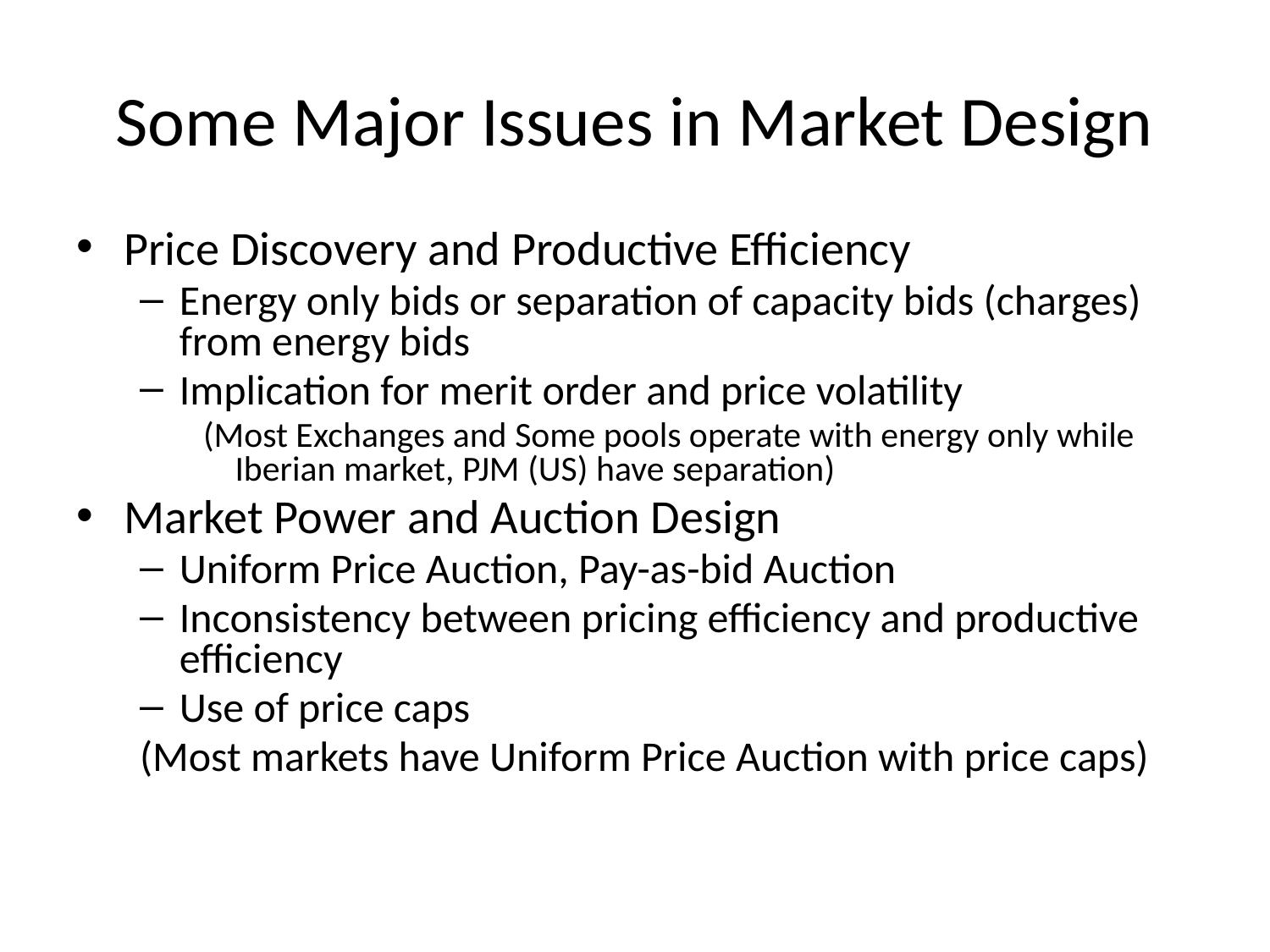

# Some Major Issues in Market Design
Price Discovery and Productive Efficiency
Energy only bids or separation of capacity bids (charges) from energy bids
Implication for merit order and price volatility
(Most Exchanges and Some pools operate with energy only while Iberian market, PJM (US) have separation)
Market Power and Auction Design
Uniform Price Auction, Pay-as-bid Auction
Inconsistency between pricing efficiency and productive efficiency
Use of price caps
(Most markets have Uniform Price Auction with price caps)